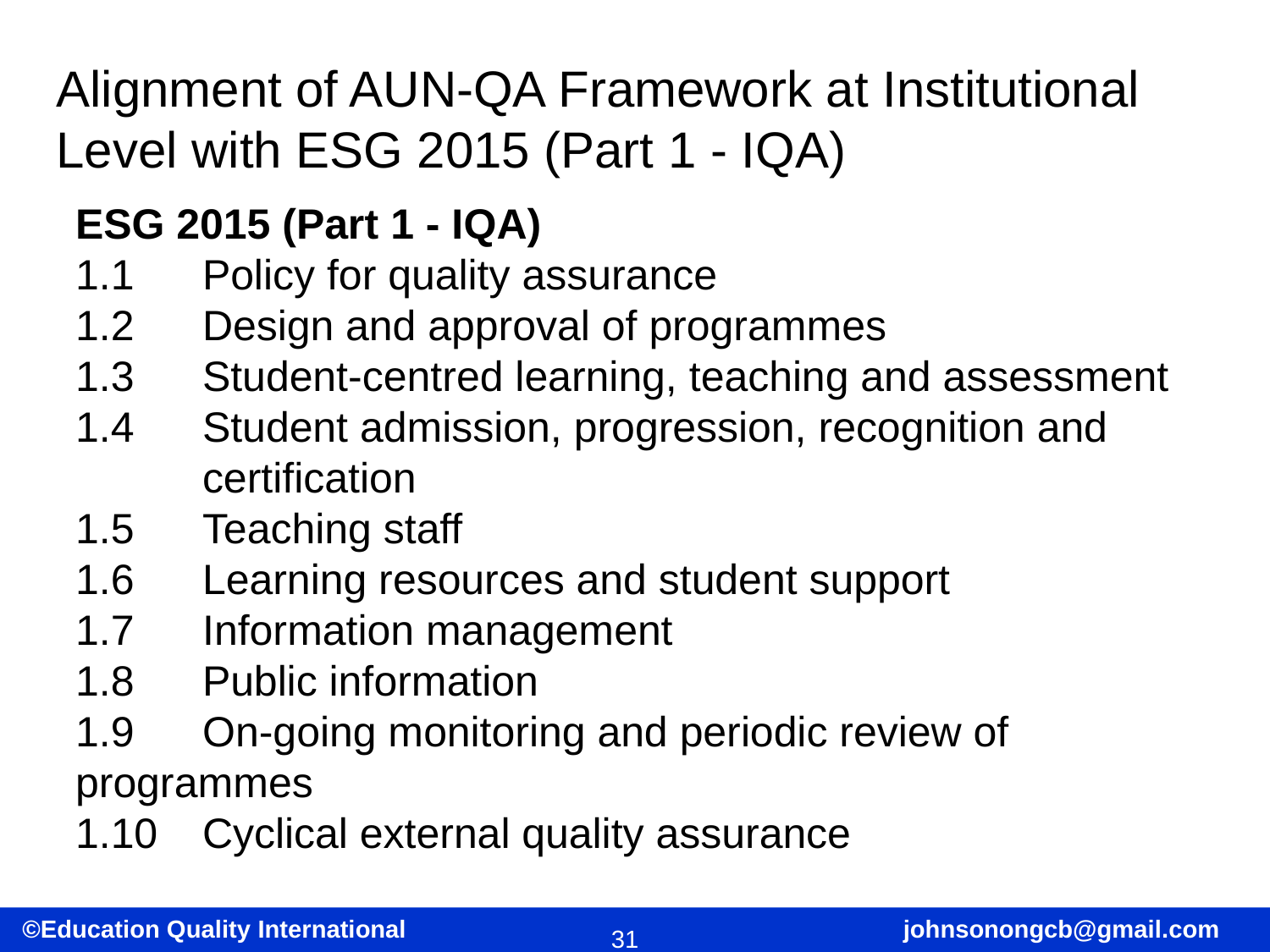

# Alignment of AUN-QA Framework at Institutional Level with ESG 2015 (Part 1 - IQA)
ESG 2015 (Part 1 - IQA)
1.1 	Policy for quality assurance
1.2 	Design and approval of programmes
1.3 	Student-centred learning, teaching and assessment
1.4 	Student admission, progression, recognition and 	certification
1.5 	Teaching staff
1.6 	Learning resources and student support
1.7 	Information management
1.8 	Public information
1.9 	On-going monitoring and periodic review of 	programmes
1.10 	Cyclical external quality assurance

31